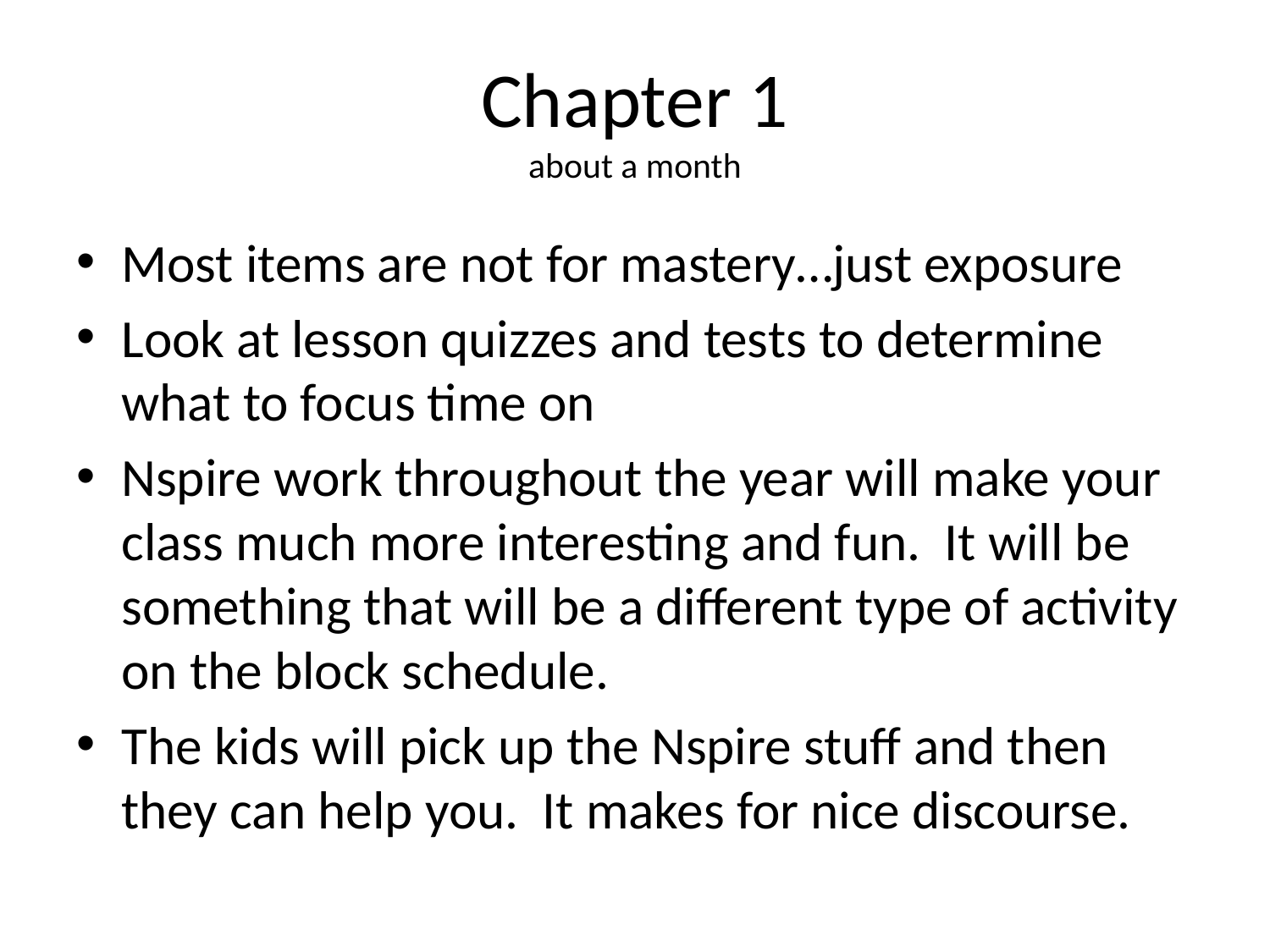

# Chapter 1 about a month
Most items are not for mastery…just exposure
Look at lesson quizzes and tests to determine what to focus time on
Nspire work throughout the year will make your class much more interesting and fun.  It will be something that will be a different type of activity on the block schedule.
The kids will pick up the Nspire stuff and then they can help you.  It makes for nice discourse.